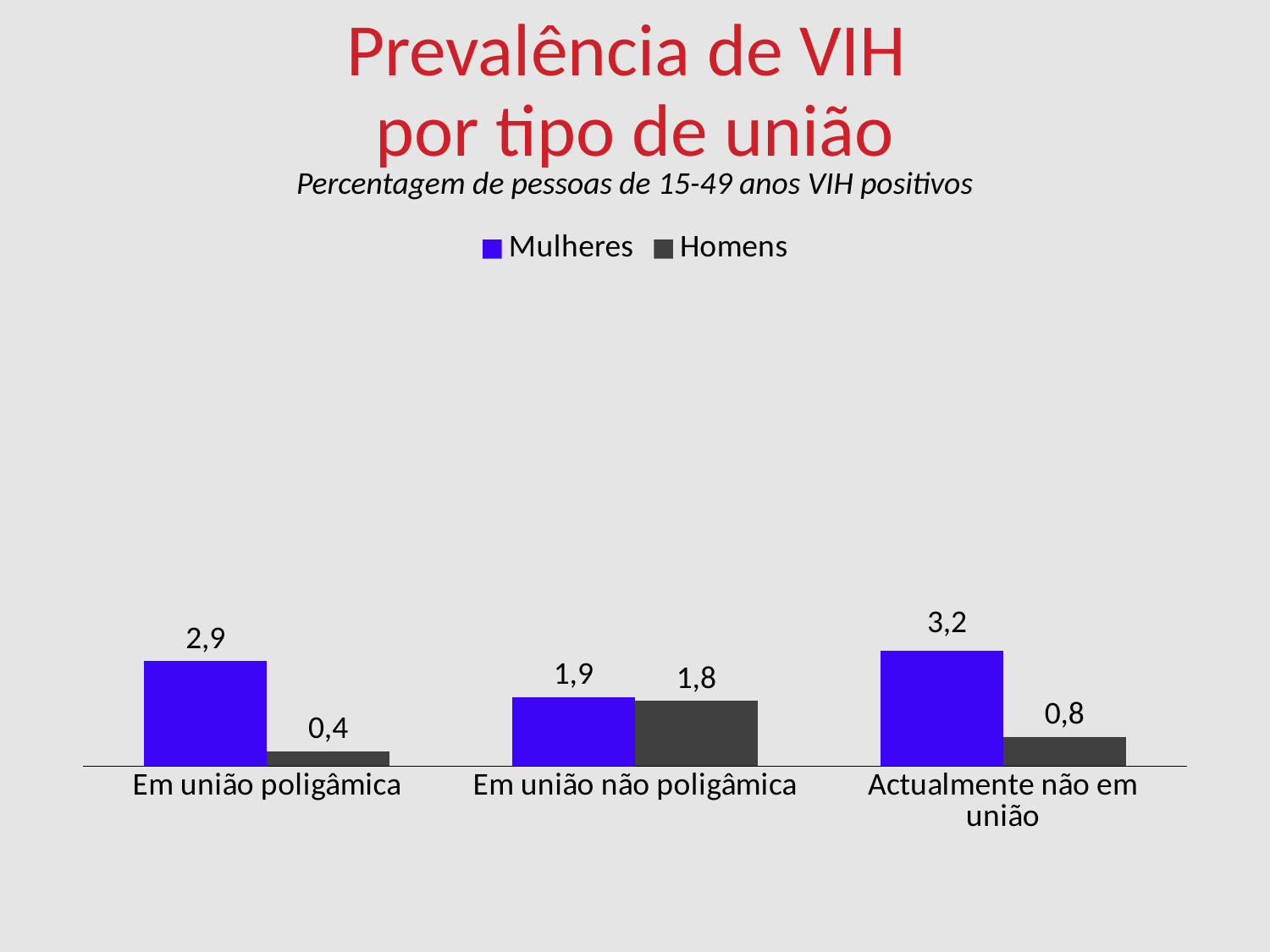

Prevalência de VIH
por tipo de união
Percentagem de pessoas de 15-49 anos VIH positivos

### Chart

| Category | Mulheres | Homens |
|---|---|---|
| Em união poligâmica | 2.9 | 0.4 |
| Em união não poligâmica | 1.9 | 1.8 |
| Actualmente não em união | 3.2 | 0.8 |